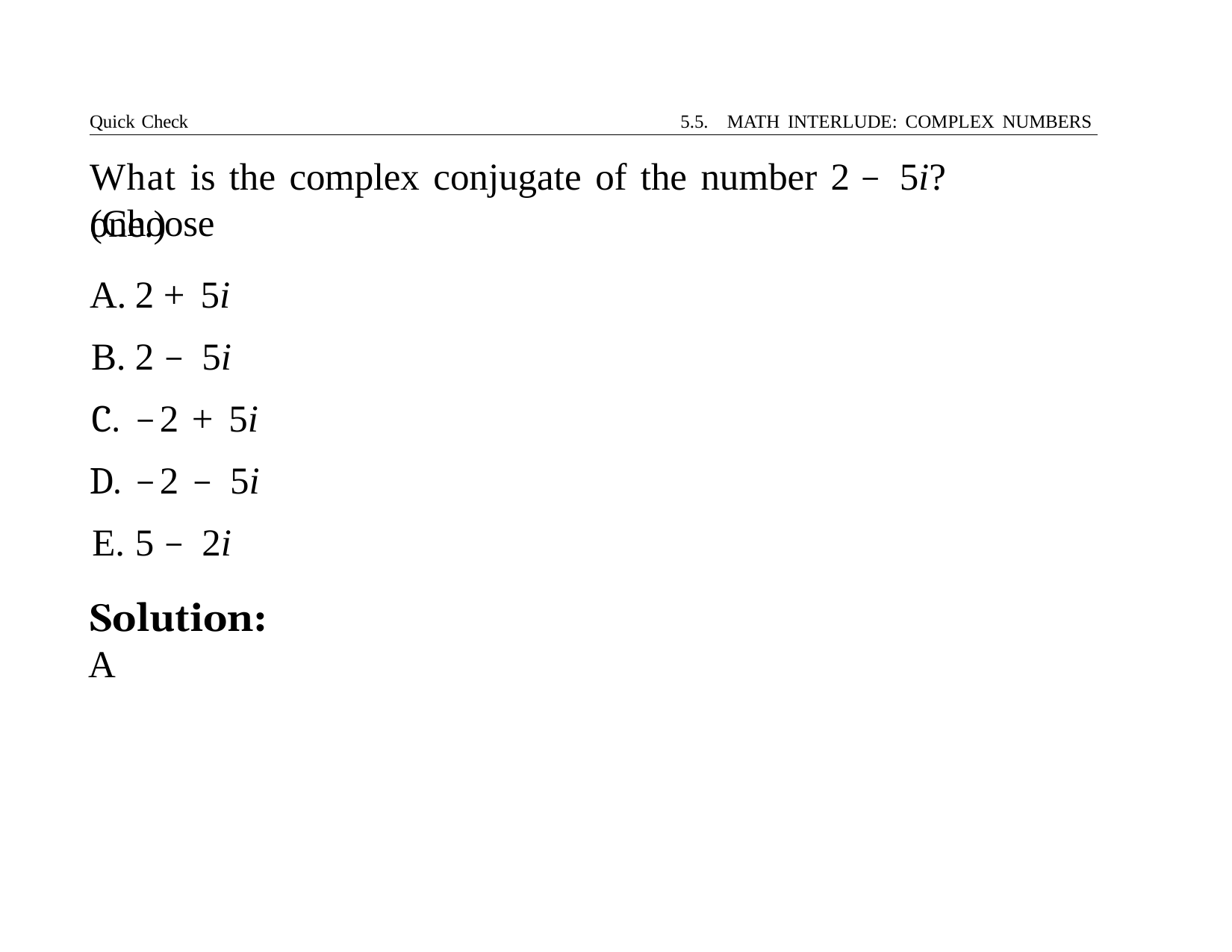

Quick Check	5.5.  MATH INTERLUDE: COMPLEX NUMBERS

# What is the complex conjugate of the number 2 − 5i?	(Choose
one.)
2 + 5i
2 − 5i
−2 + 5i
−2 − 5i
5 − 2i
Solution:	A